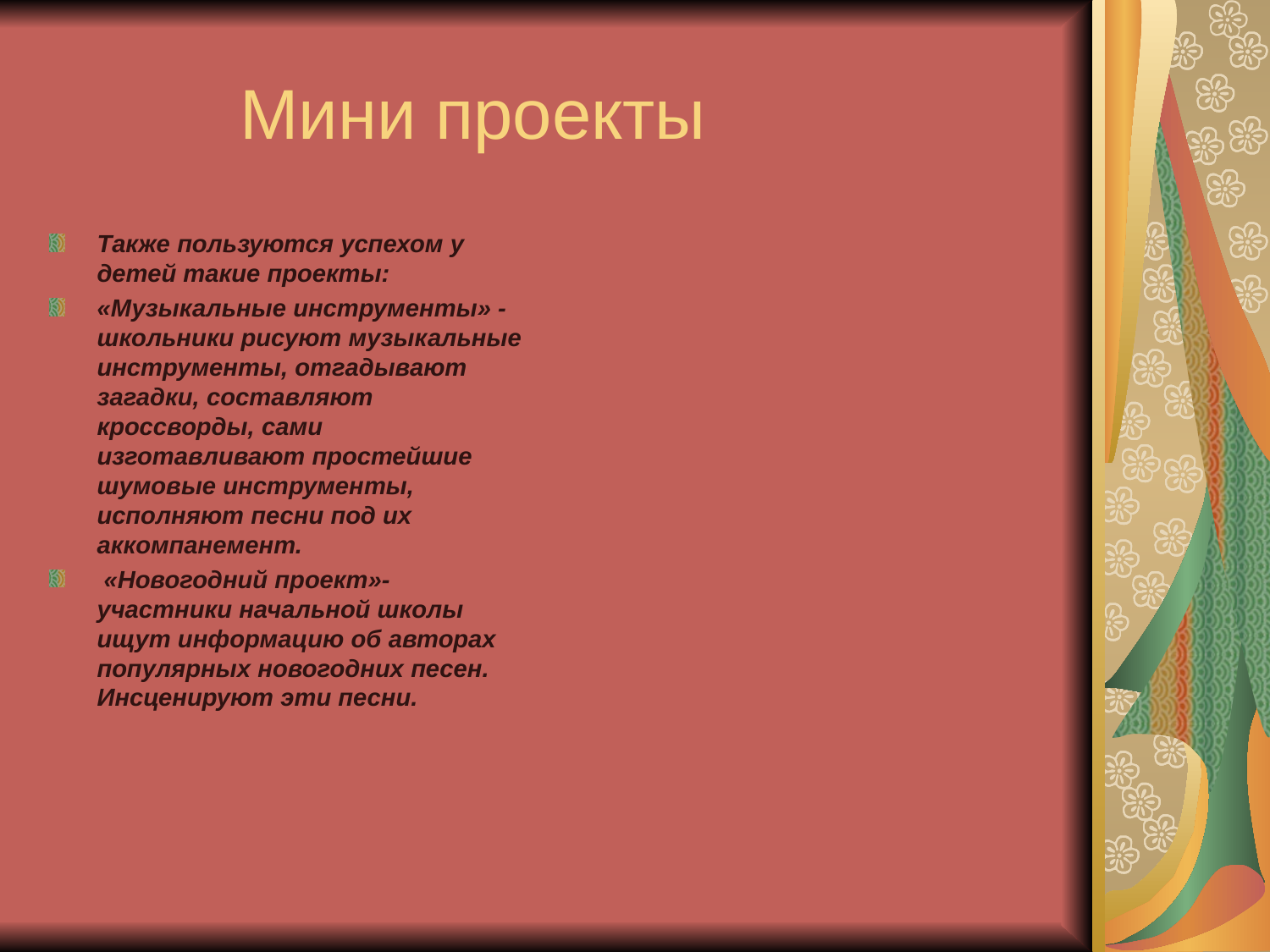

# Мини проекты
Также пользуются успехом у детей такие проекты:
«Музыкальные инструменты» - школьники рисуют музыкальные инструменты, отгадывают загадки, составляют кроссворды, сами изготавливают простейшие шумовые инструменты, исполняют песни под их аккомпанемент.
 «Новогодний проект»- участники начальной школы ищут информацию об авторах популярных новогодних песен. Инсценируют эти песни.